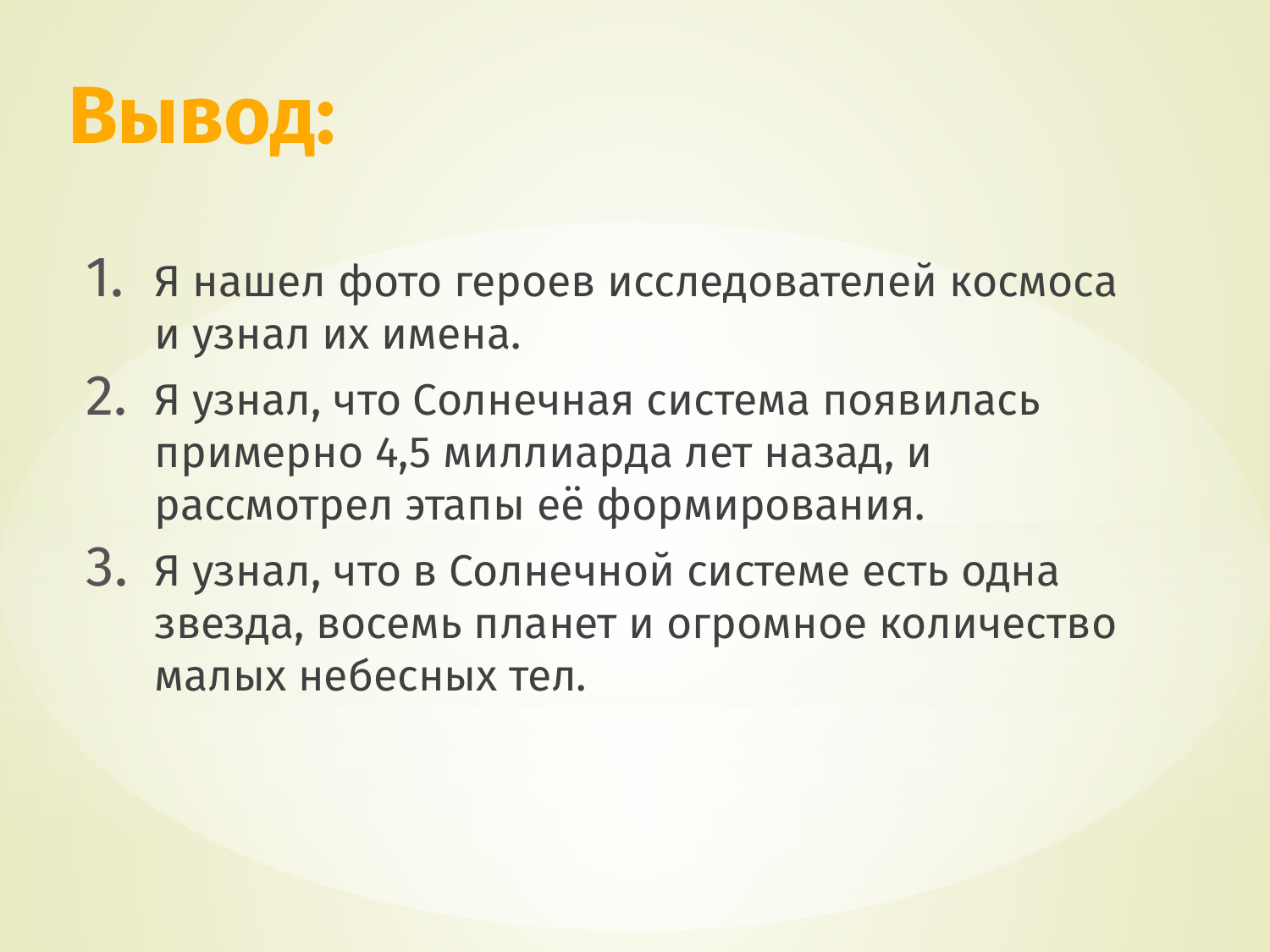

# Вывод:

Я нашел фото героев исследователей космоса и узнал их имена.
Я узнал, что Солнечная система появилась примерно 4,5 миллиарда лет назад, и рассмотрел этапы её формирования.
Я узнал, что в Солнечной системе есть одна звезда, восемь планет и огромное количество малых небесных тел.